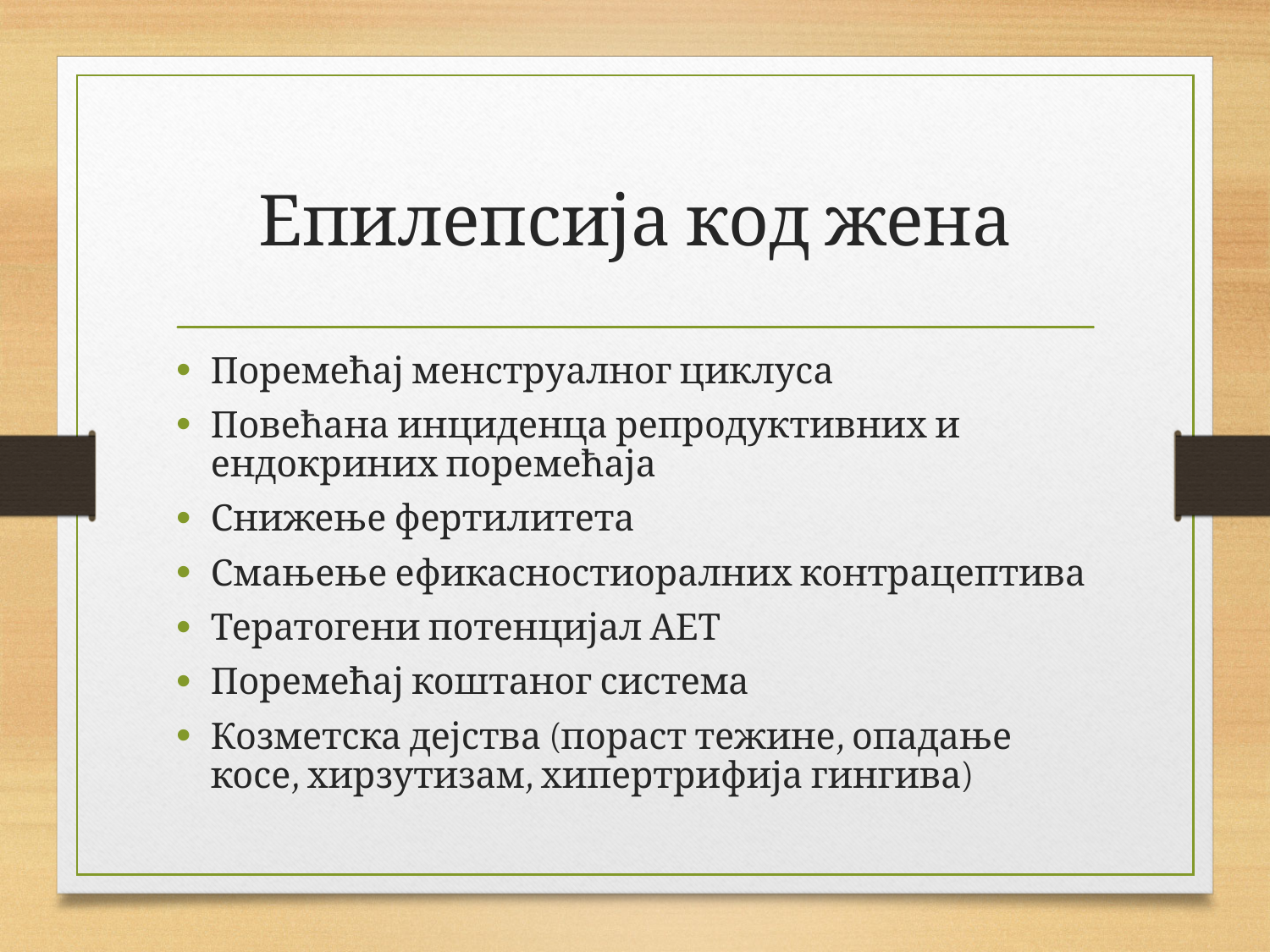

# Епилепсија код жена
Поремећај менструалног циклуса
Повећана инциденца репродуктивних и ендокриних поремећаја
Снижење фертилитета
Смањење ефикасностиоралних контрацептива
Тератогени потенцијал АЕТ
Поремећај коштаног система
Козметска дејства (пораст тежине, опадање косе, хирзутизам, хипертрифија гингива)